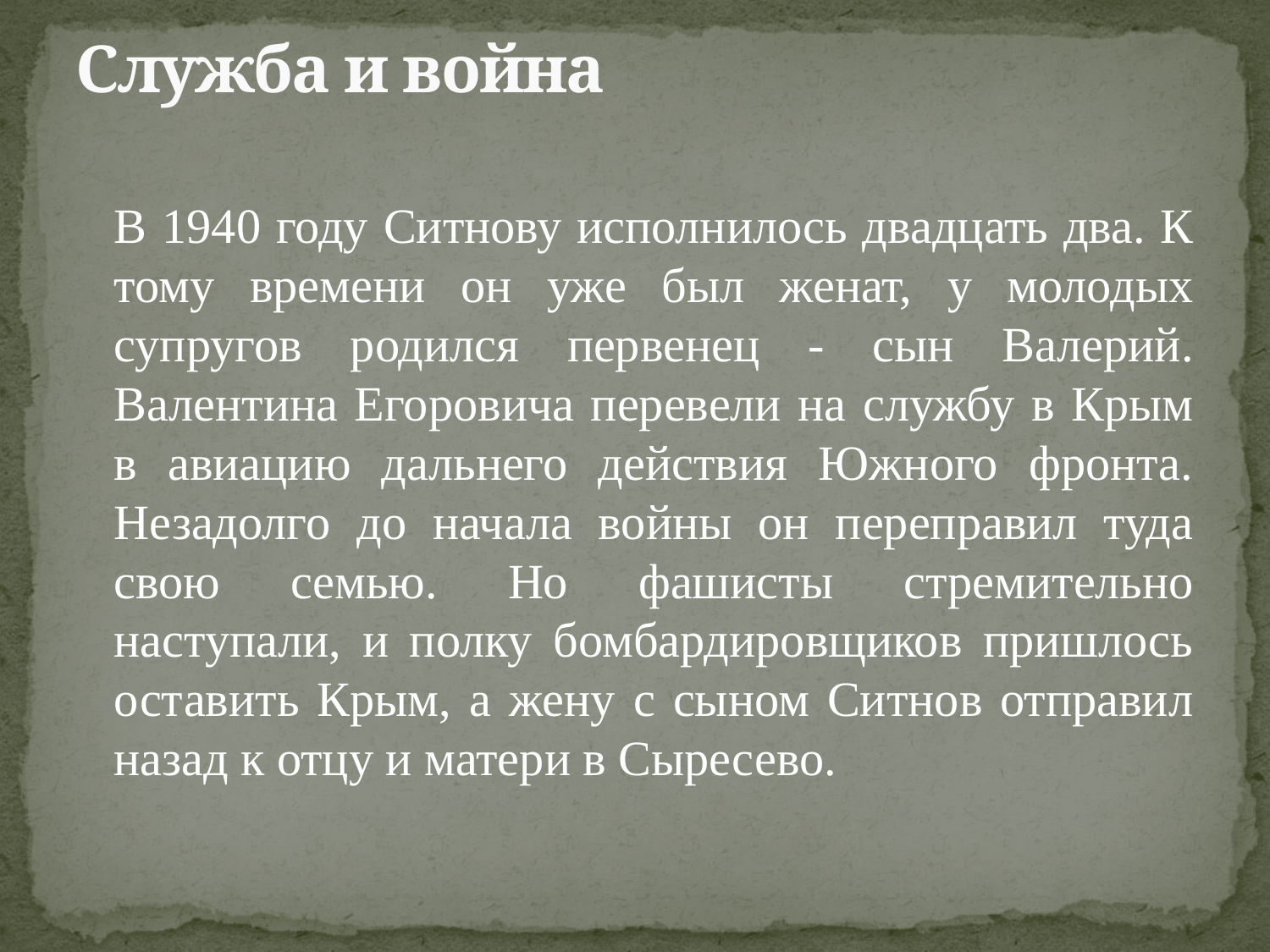

# Служба и война
В 1940 году Ситнову исполнилось двадцать два. К тому времени он уже был женат, у молодых супругов родился первенец - сын Валерий. Валентина Егоровича перевели на службу в Крым в авиацию дальнего действия Южного фронта. Незадолго до начала войны он переправил туда свою семью. Но фашисты стремительно наступали, и полку бомбардировщиков пришлось оставить Крым, а жену с сыном Ситнов отправил назад к отцу и матери в Сыресево.